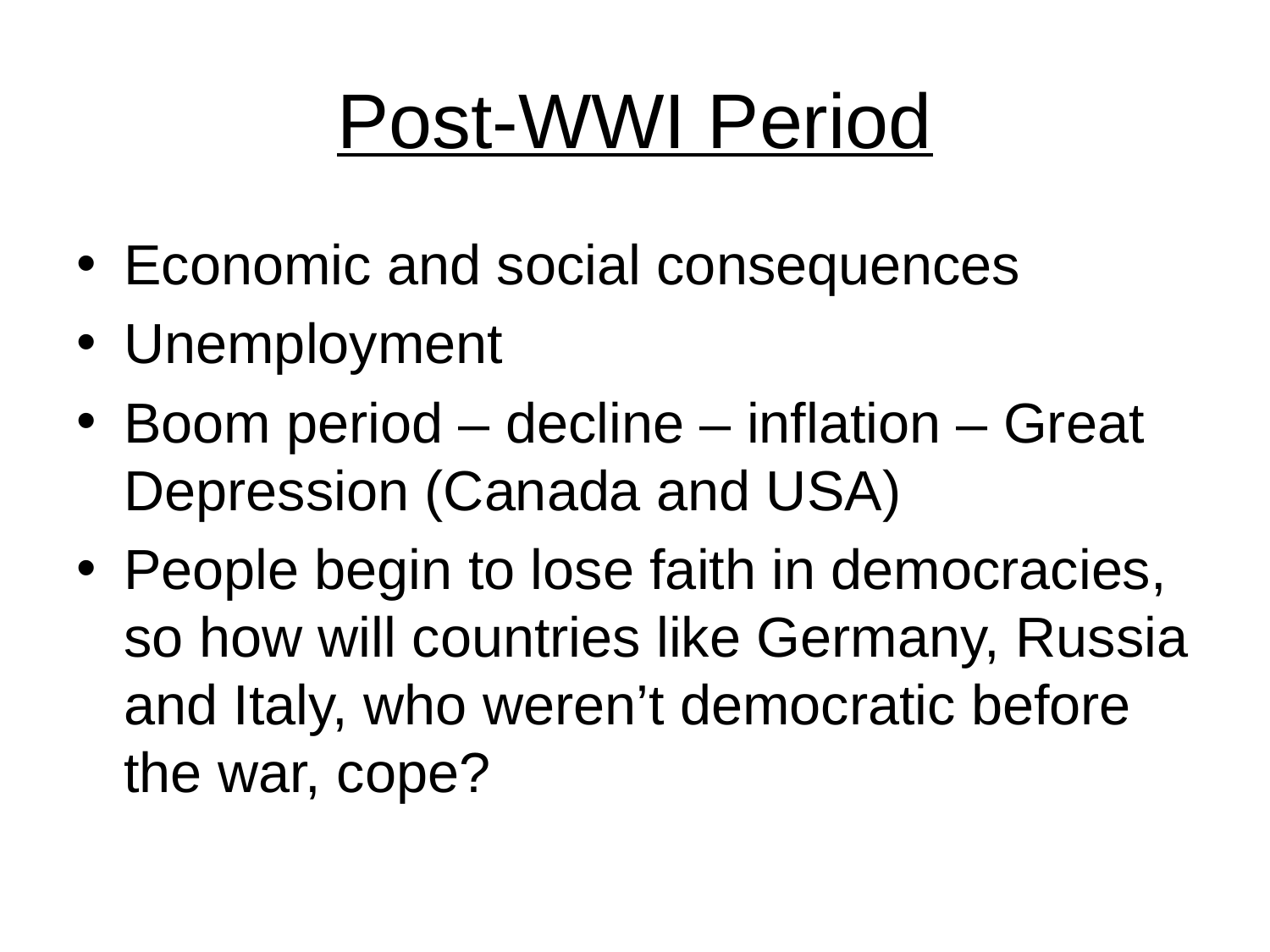

# Post-WWI Period
Economic and social consequences
Unemployment
Boom period – decline – inflation – Great Depression (Canada and USA)
People begin to lose faith in democracies, so how will countries like Germany, Russia and Italy, who weren’t democratic before the war, cope?